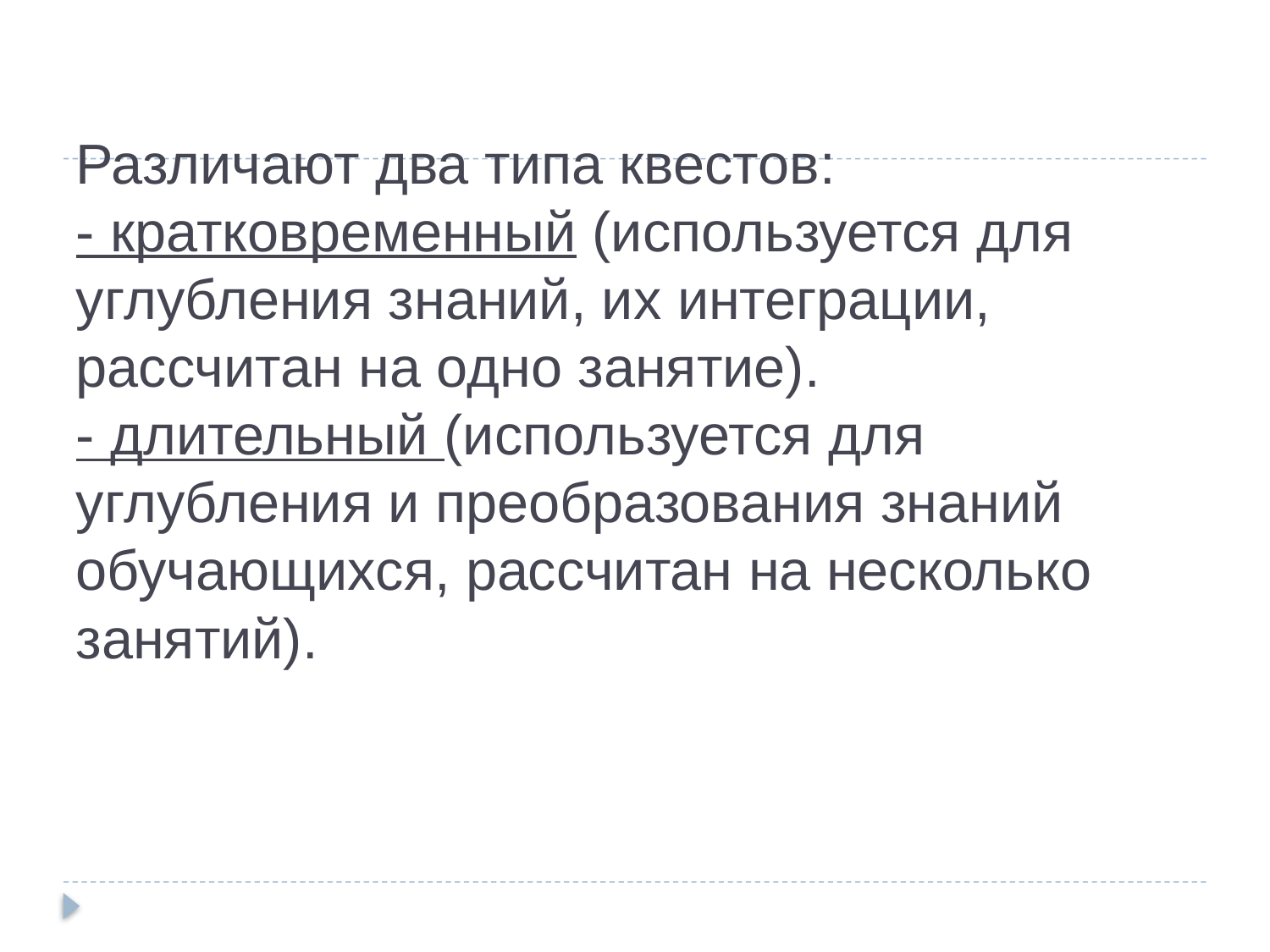

# Различают два типа квестов: - кратковременный (используется для углубления знаний, их интеграции, рассчитан на одно занятие). - длительный (используется для углубления и преобразования знаний обучающихся, рассчитан на несколько занятий).